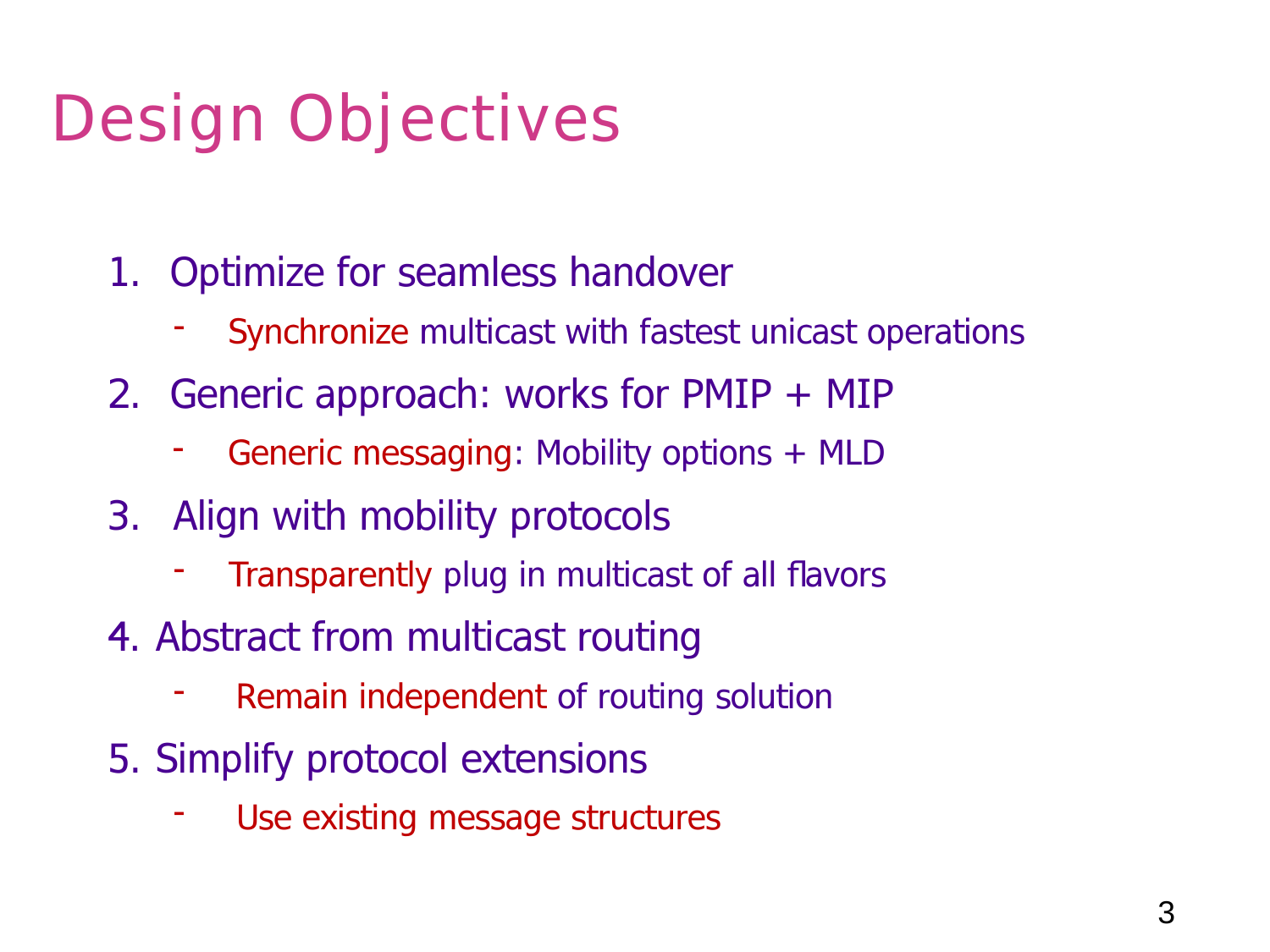

# Design Objectives
Optimize for seamless handover
Synchronize multicast with fastest unicast operations
Generic approach: works for PMIP + MIP
Generic messaging: Mobility options + MLD
Align with mobility protocols
Transparently plug in multicast of all flavors
Abstract from multicast routing
Remain independent of routing solution
Simplify protocol extensions
Use existing message structures
3